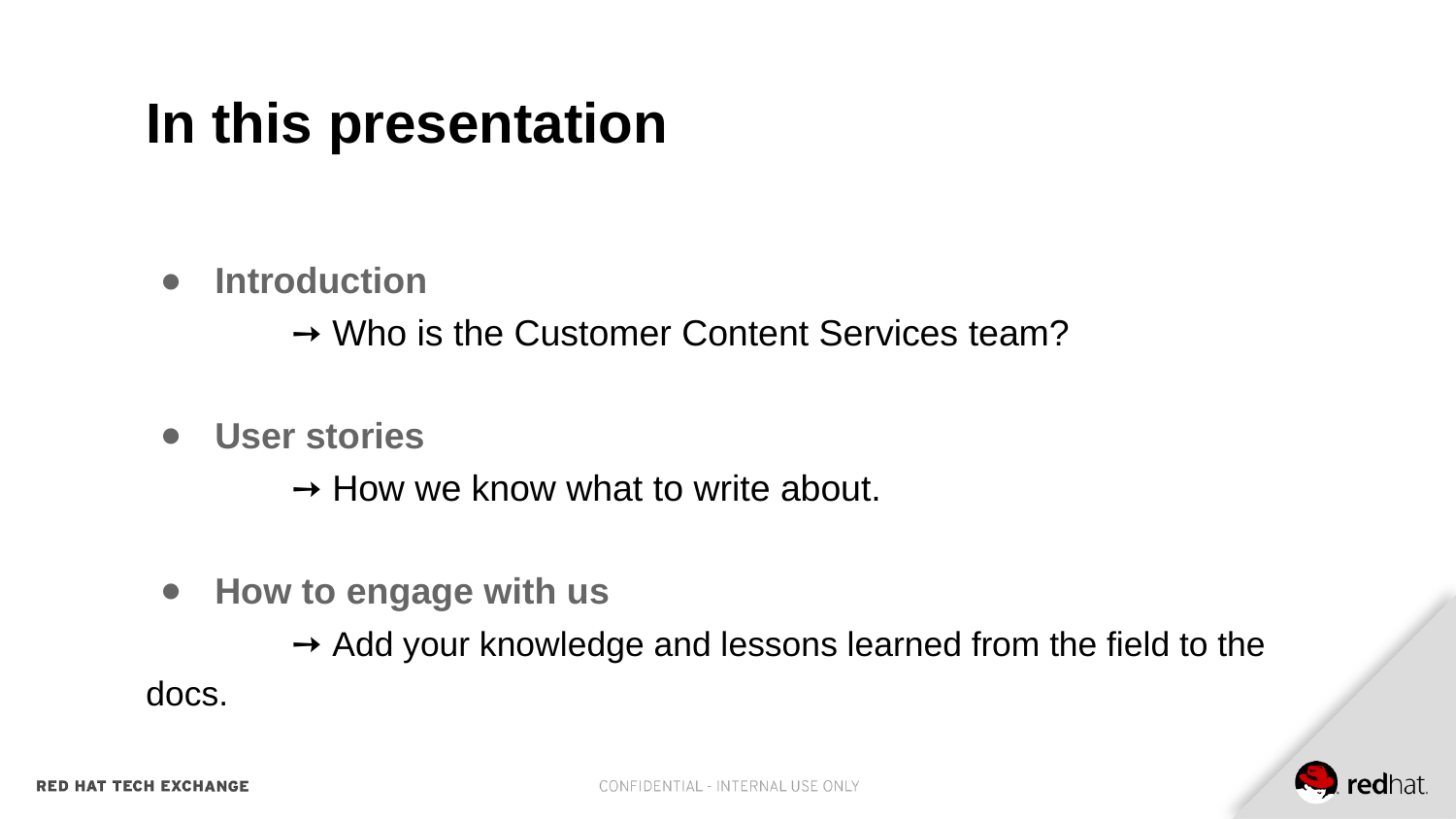

# In this presentation

Introduction
	➙ Who is the Customer Content Services team?

User stories
	➙ How we know what to write about.

How to engage with us
	➙ Add your knowledge and lessons learned from the field to the docs.